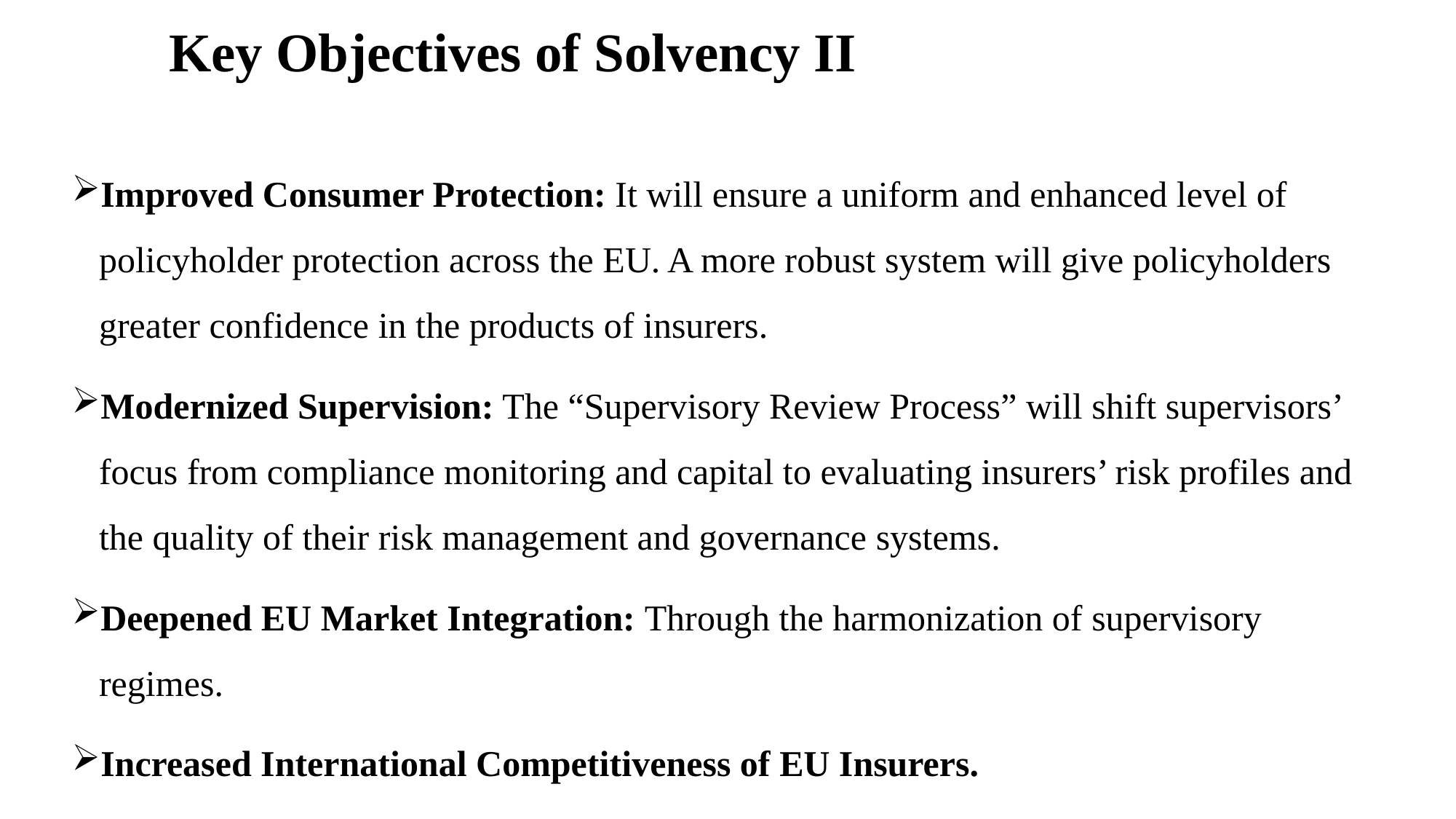

# Key Objectives of Solvency II
Improved Consumer Protection: It will ensure a uniform and enhanced level of policyholder protection across the EU. A more robust system will give policyholders greater confidence in the products of insurers.
Modernized Supervision: The “Supervisory Review Process” will shift supervisors’ focus from compliance monitoring and capital to evaluating insurers’ risk profiles and the quality of their risk management and governance systems.
Deepened EU Market Integration: Through the harmonization of supervisory regimes.
Increased International Competitiveness of EU Insurers.